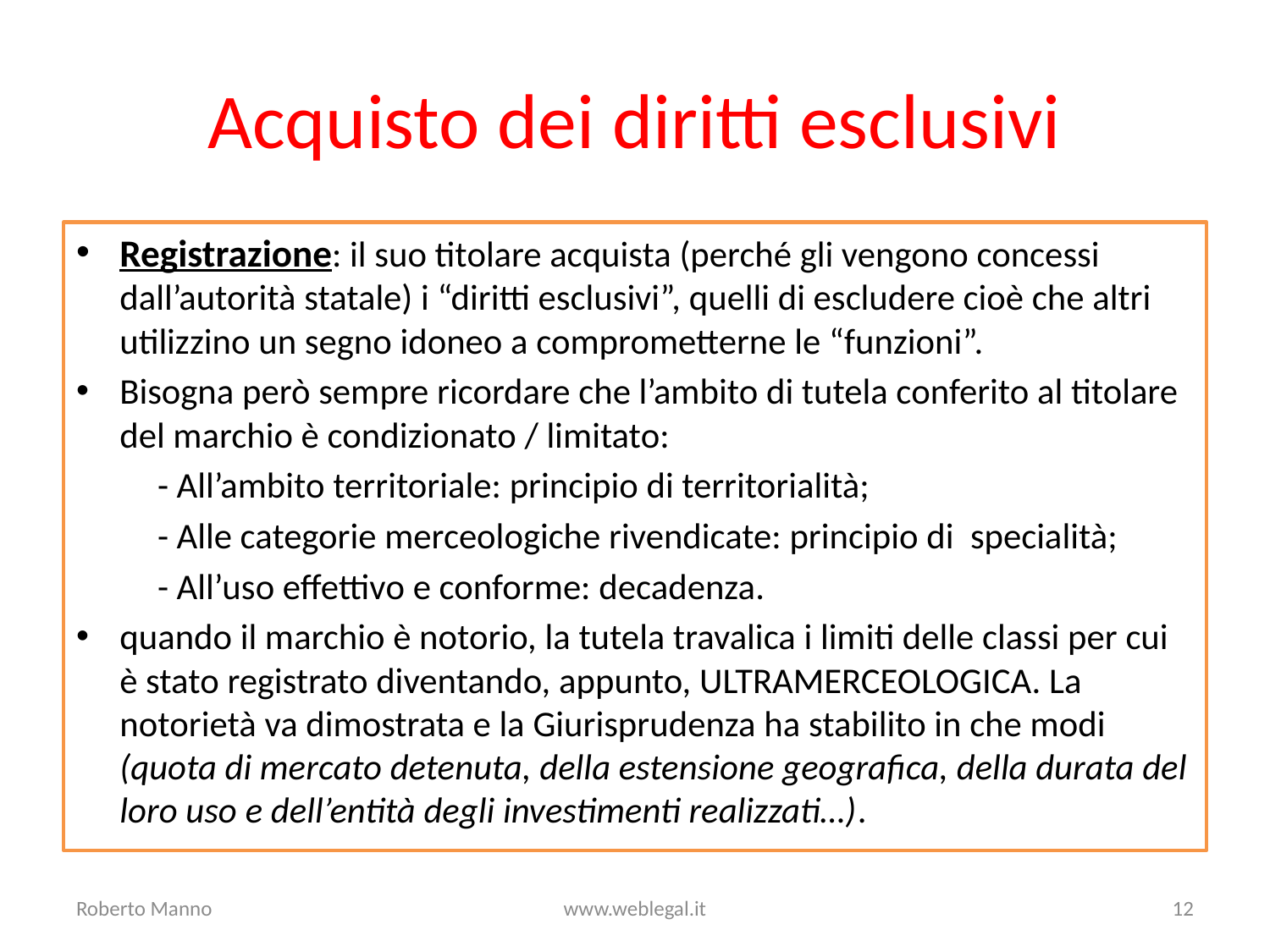

# Acquisto dei diritti esclusivi
Registrazione: il suo titolare acquista (perché gli vengono concessi dall’autorità statale) i “diritti esclusivi”, quelli di escludere cioè che altri utilizzino un segno idoneo a comprometterne le “funzioni”.
Bisogna però sempre ricordare che l’ambito di tutela conferito al titolare del marchio è condizionato / limitato:
	- All’ambito territoriale: principio di territorialità;
	- Alle categorie merceologiche rivendicate: principio di 		specialità;
	- All’uso effettivo e conforme: decadenza.
quando il marchio è notorio, la tutela travalica i limiti delle classi per cui è stato registrato diventando, appunto, ULTRAMERCEOLOGICA. La notorietà va dimostrata e la Giurisprudenza ha stabilito in che modi (quota di mercato detenuta, della estensione geografica, della durata del loro uso e dell’entità degli investimenti realizzati…).
Roberto Manno
www.weblegal.it
12